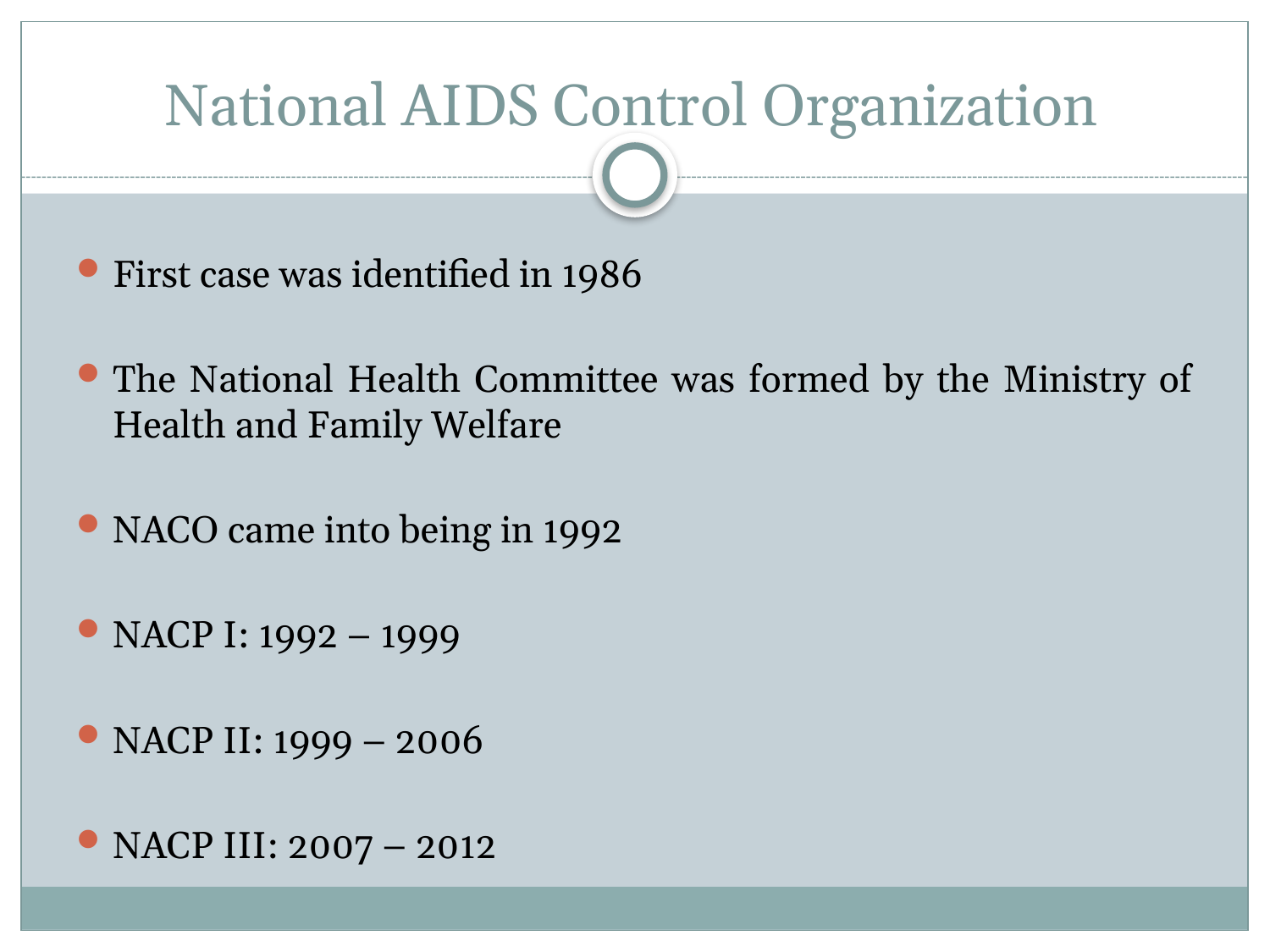

# National AIDS Control Organization
First case was identified in 1986

The National Health Committee was formed by the Ministry of Health and Family Welfare

NACO came into being in 1992

NACP I: 1992 – 1999

NACP II: 1999 – 2006

NACP III: 2007 – 2012